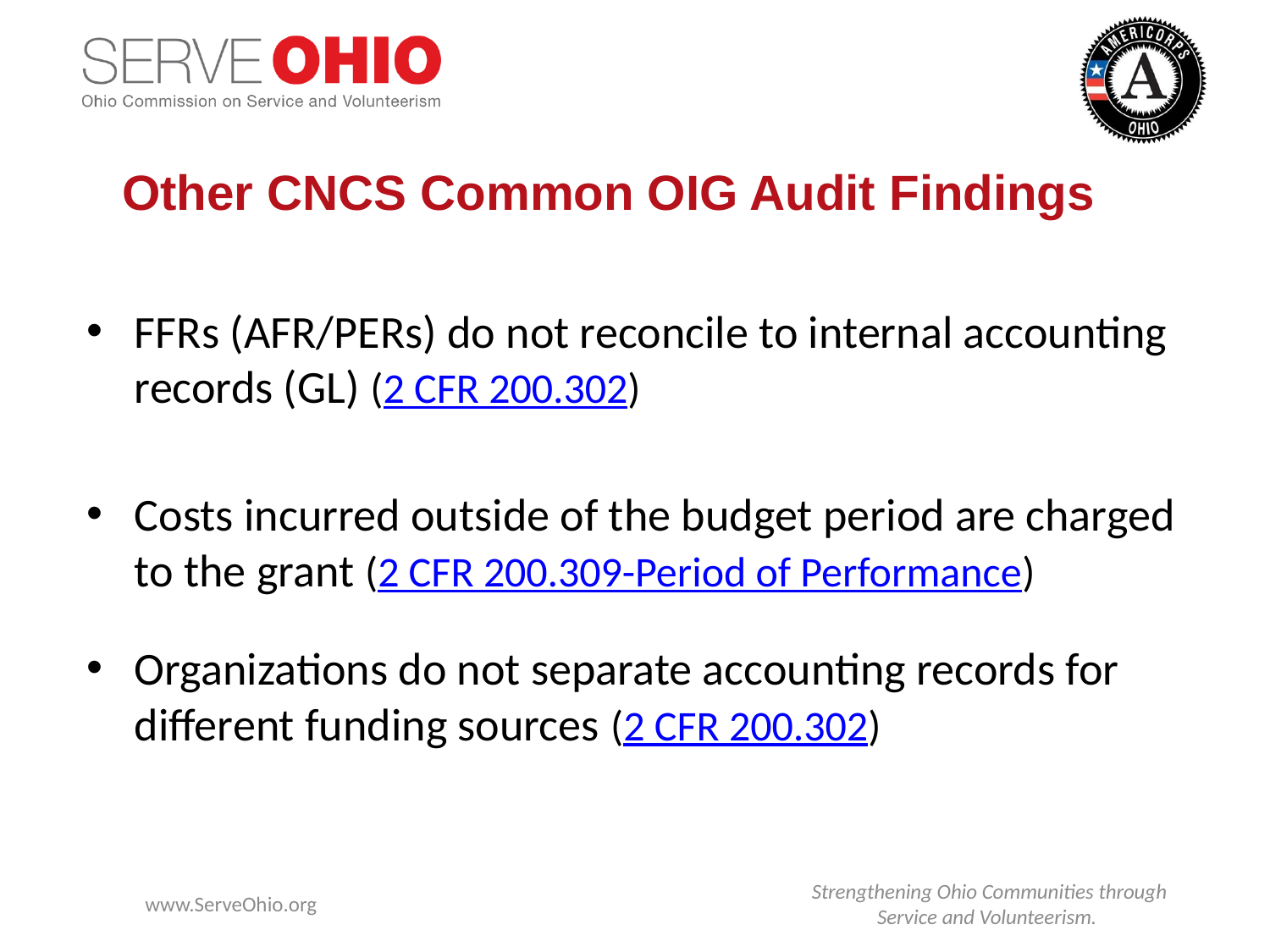

Other CNCS Common OIG Audit Findings

FFRs (AFR/PERs) do not reconcile to internal accounting records (GL) (2 CFR 200.302)

Costs incurred outside of the budget period are charged to the grant (2 CFR 200.309-Period of Performance)

Organizations do not separate accounting records for different funding sources (2 CFR 200.302)

www.ServeOhio.org
Strengthening Ohio Communities through Service and Volunteerism.